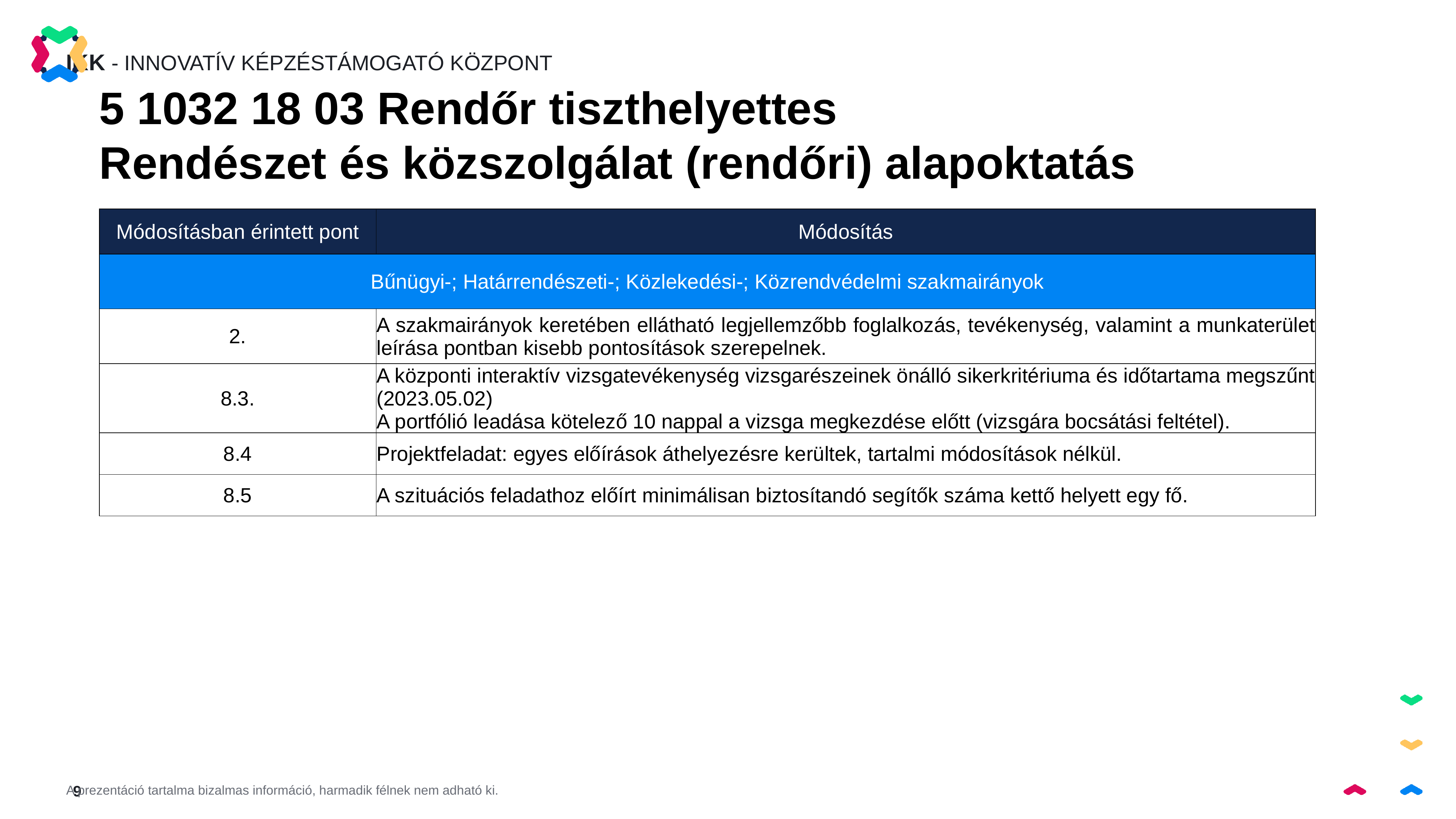

5 1032 18 03 Rendőr tiszthelyettes
Rendészet és közszolgálat (rendőri) alapoktatás

| Módosításban érintett pont | Módosítás |
| --- | --- |
| Bűnügyi-; Határrendészeti-; Közlekedési-; Közrendvédelmi szakmairányok |  |
| 2. | A szakmairányok keretében ellátható legjellemzőbb foglalkozás, tevékenység, valamint a munkaterület leírása pontban kisebb pontosítások szerepelnek. |
| 8.3. | A központi interaktív vizsgatevékenység vizsgarészeinek önálló sikerkritériuma és időtartama megszűnt (2023.05.02) A portfólió leadása kötelező 10 nappal a vizsga megkezdése előtt (vizsgára bocsátási feltétel). |
| 8.4 | Projektfeladat: egyes előírások áthelyezésre kerültek, tartalmi módosítások nélkül. |
| 8.5 | A szituációs feladathoz előírt minimálisan biztosítandó segítők száma kettő helyett egy fő. |